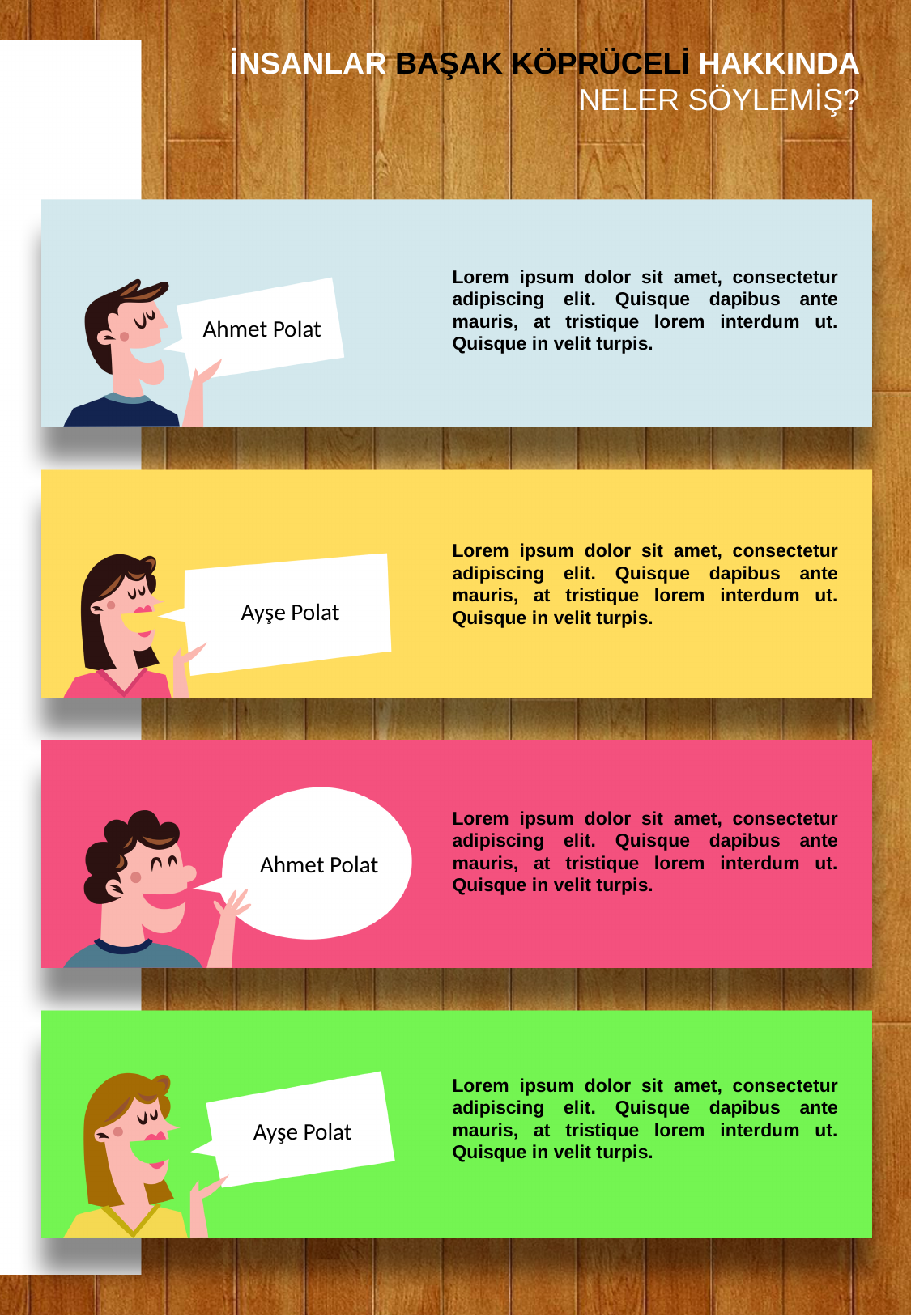

İNSANLAR BAŞAK KÖPRÜCELİ HAKKINDA
NELER SÖYLEMİŞ?
Lorem ipsum dolor sit amet, consectetur adipiscing elit. Quisque dapibus ante mauris, at tristique lorem interdum ut. Quisque in velit turpis.
Ahmet Polat
Lorem ipsum dolor sit amet, consectetur adipiscing elit. Quisque dapibus ante mauris, at tristique lorem interdum ut. Quisque in velit turpis.
Ayşe Polat
Lorem ipsum dolor sit amet, consectetur adipiscing elit. Quisque dapibus ante mauris, at tristique lorem interdum ut. Quisque in velit turpis.
Ahmet Polat
Lorem ipsum dolor sit amet, consectetur adipiscing elit. Quisque dapibus ante mauris, at tristique lorem interdum ut. Quisque in velit turpis.
Ayşe Polat